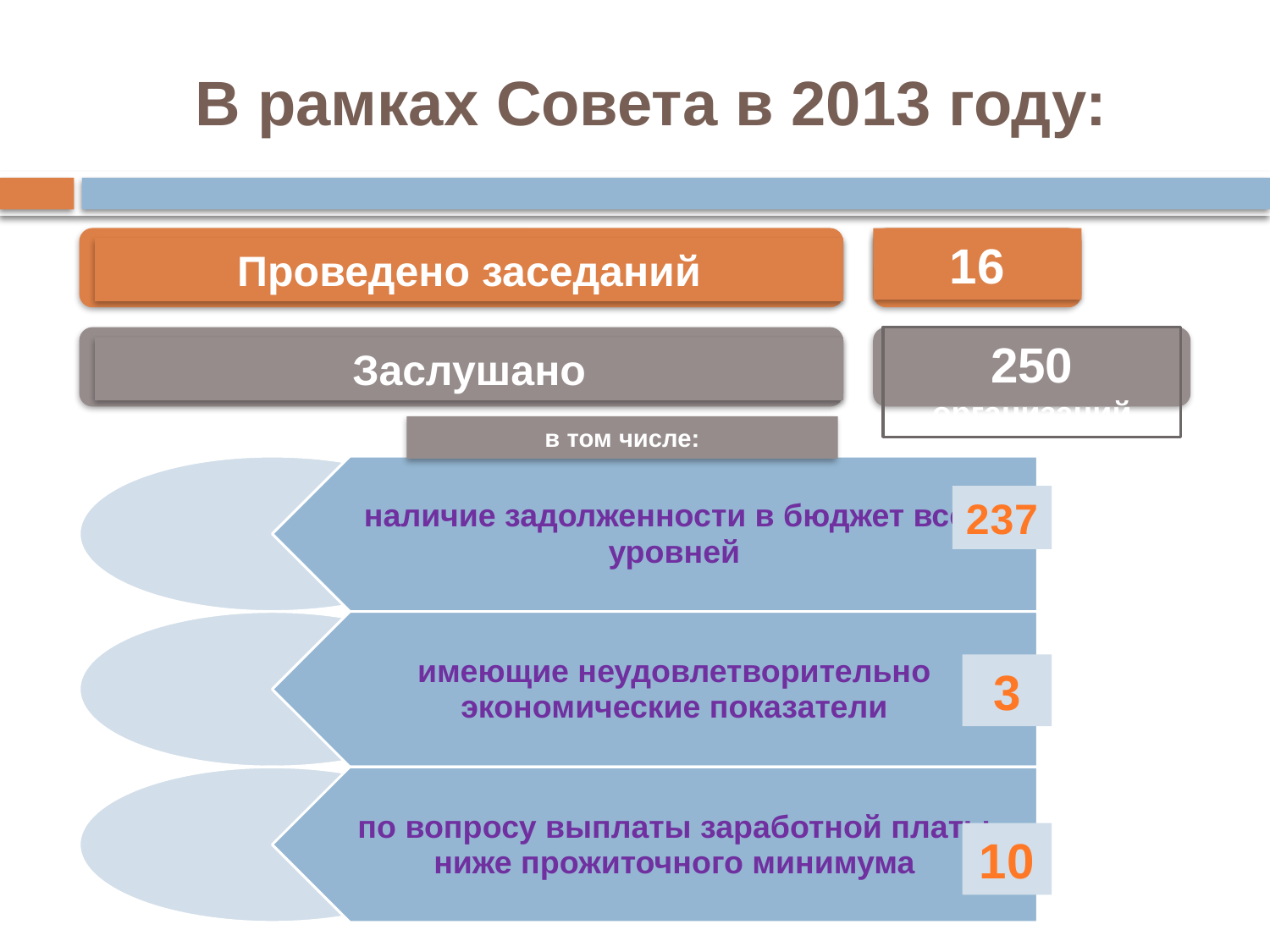

# В рамках Совета в 2013 году:

Проведено заседаний

16

250 организаций

Заслушано
в том числе:
имеющие неудовлетворительно экономические показатели
по вопросу выплаты заработной платы ниже прожиточного минимума
237
3
10